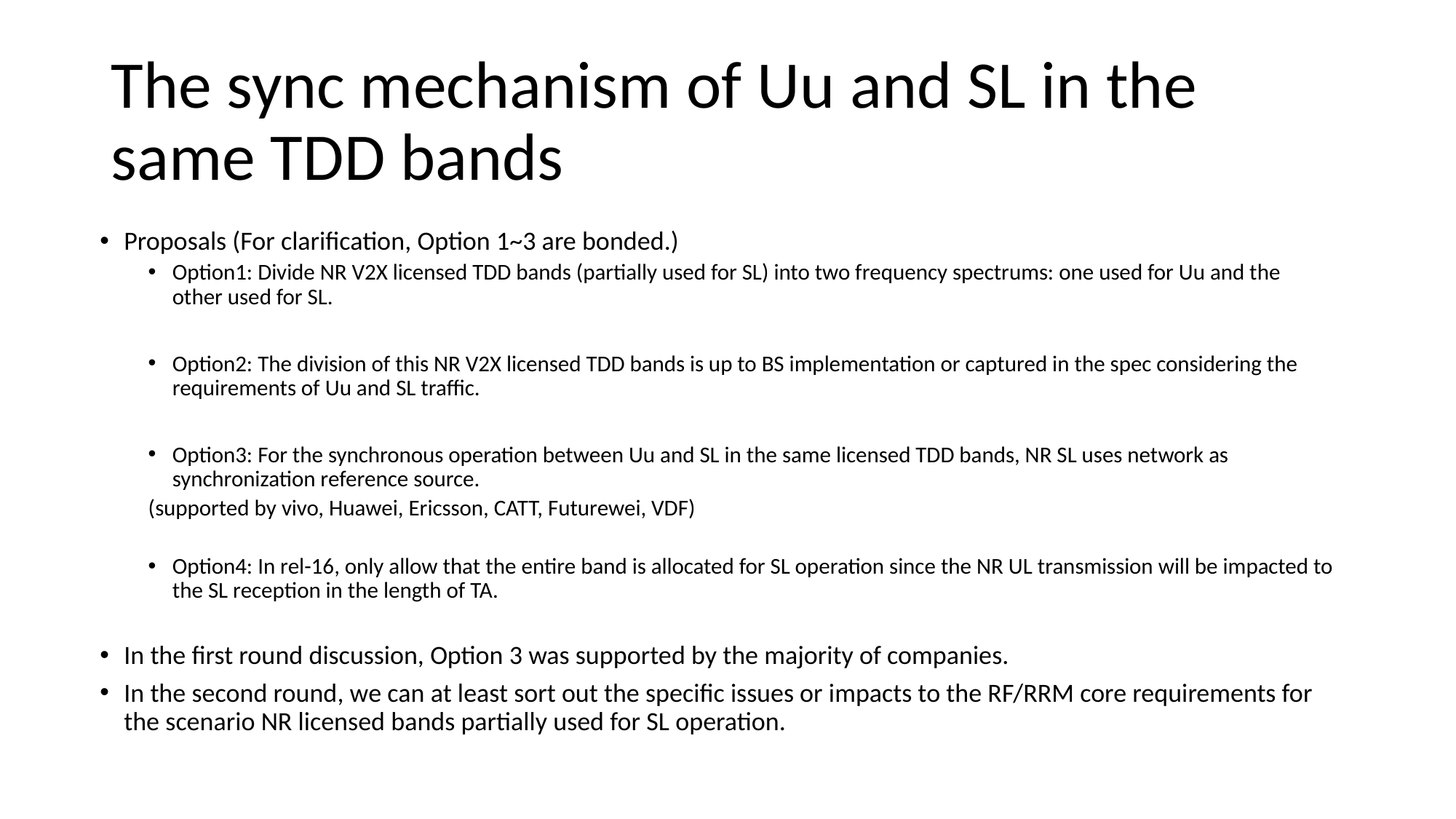

# The sync mechanism of Uu and SL in the same TDD bands
Proposals (For clarification, Option 1~3 are bonded.)
Option1: Divide NR V2X licensed TDD bands (partially used for SL) into two frequency spectrums: one used for Uu and the other used for SL.

Option2: The division of this NR V2X licensed TDD bands is up to BS implementation or captured in the spec considering the requirements of Uu and SL traffic.

Option3: For the synchronous operation between Uu and SL in the same licensed TDD bands, NR SL uses network as synchronization reference source.
	(supported by vivo, Huawei, Ericsson, CATT, Futurewei, VDF)

Option4: In rel-16, only allow that the entire band is allocated for SL operation since the NR UL transmission will be impacted to the SL reception in the length of TA.

In the first round discussion, Option 3 was supported by the majority of companies.
In the second round, we can at least sort out the specific issues or impacts to the RF/RRM core requirements for the scenario NR licensed bands partially used for SL operation.